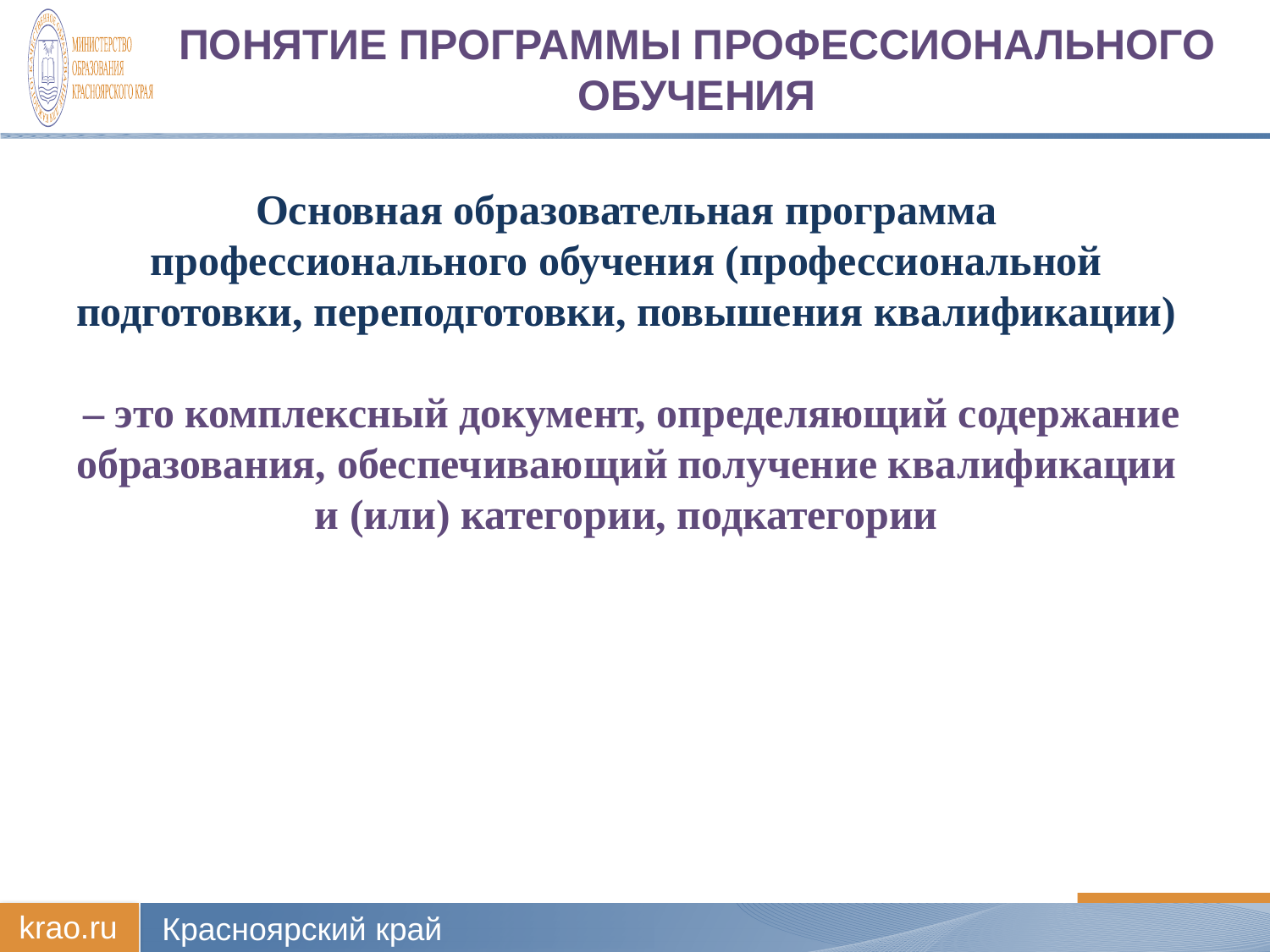

# ПОНЯТИЕ Программы профессионального обучения
Основная образовательная программа профессионального обучения (профессиональной подготовки, переподготовки, повышения квалификации)

 – это комплексный документ, определяющий содержание образования, обеспечивающий получение квалификации и (или) категории, подкатегории